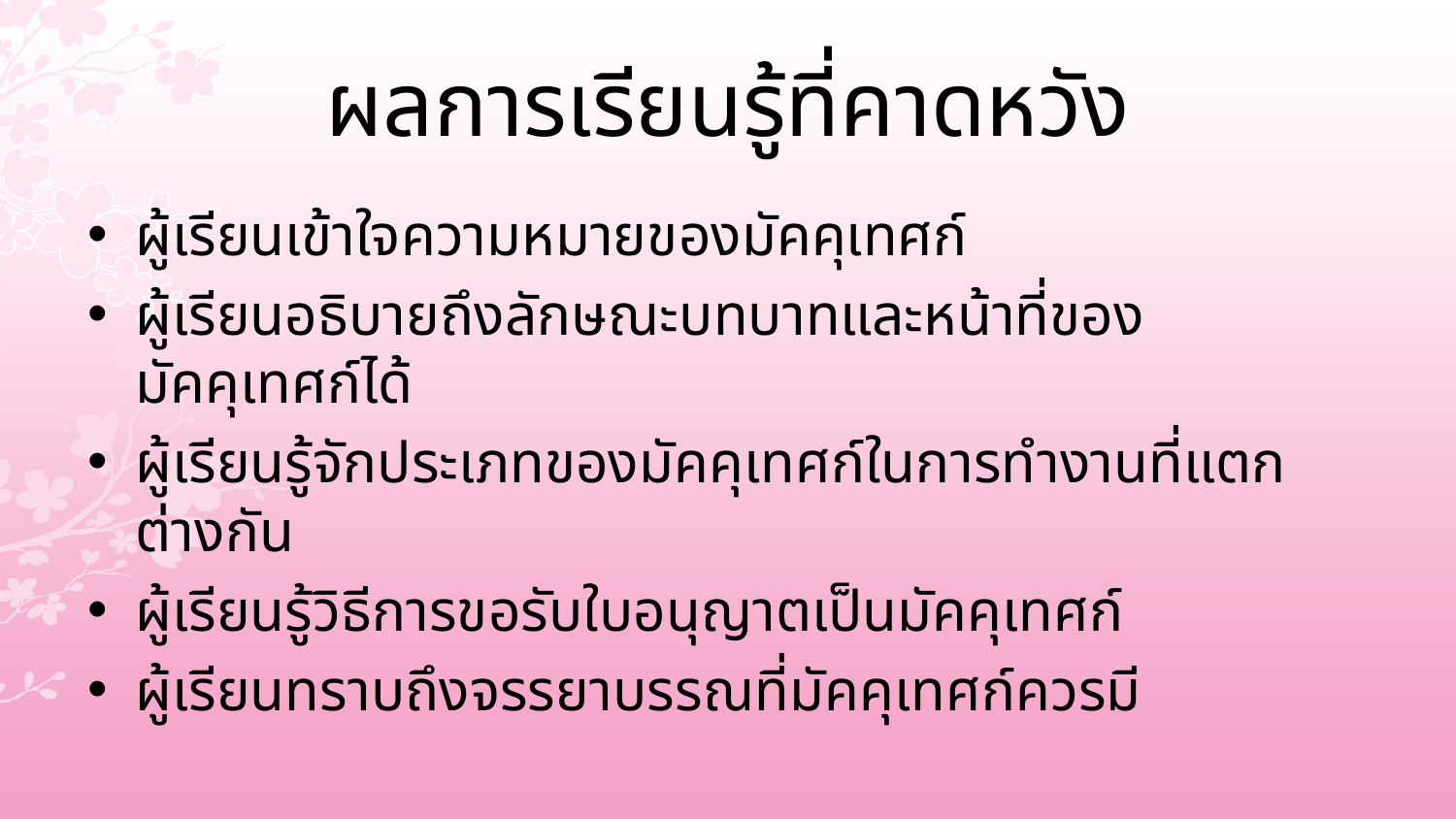

# ผลการเรียนรู้ที่คาดหวัง
ผู้เรียนเข้าใจความหมายของมัคคุเทศก์
ผู้เรียนอธิบายถึงลักษณะบทบาทและหน้าที่ของมัคคุเทศก์ได้
ผู้เรียนรู้จักประเภทของมัคคุเทศก์ในการทำงานที่แตกต่างกัน
ผู้เรียนรู้วิธีการขอรับใบอนุญาตเป็นมัคคุเทศก์
ผู้เรียนทราบถึงจรรยาบรรณที่มัคคุเทศก์ควรมี